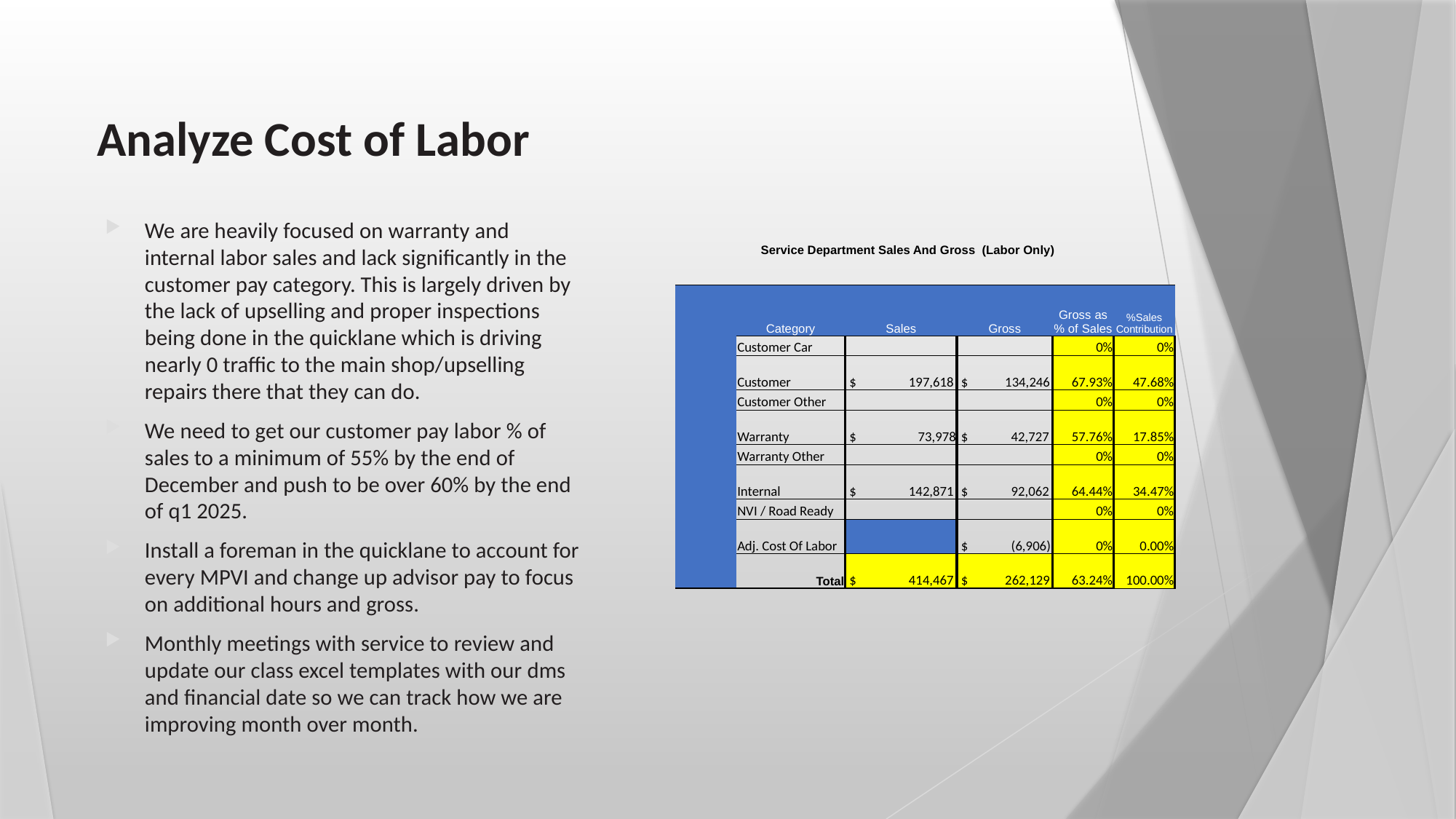

# Analyze Cost of Labor

We are heavily focused on warranty and internal labor sales and lack significantly in the customer pay category. This is largely driven by the lack of upselling and proper inspections being done in the quicklane which is driving nearly 0 traffic to the main shop/upselling repairs there that they can do.
We need to get our customer pay labor % of sales to a minimum of 55% by the end of December and push to be over 60% by the end of q1 2025.
Install a foreman in the quicklane to account for every MPVI and change up advisor pay to focus on additional hours and gross.
Monthly meetings with service to review and update our class excel templates with our dms and financial date so we can track how we are improving month over month.

| Service Department Sales And Gross (Labor Only) |  |  |  |  |  |
| --- | --- | --- | --- | --- | --- |
|  |  |  |  |  |  |
|  | Category | Sales | Gross | Gross as % of Sales | %Sales Contribution |
|  | Customer Car |  |  | 0% | 0% |
|  | Customer | $ 197,618 | $ 134,246 | 67.93% | 47.68% |
|  | Customer Other |  |  | 0% | 0% |
|  | Warranty | $ 73,978 | $ 42,727 | 57.76% | 17.85% |
|  | Warranty Other |  |  | 0% | 0% |
|  | Internal | $ 142,871 | $ 92,062 | 64.44% | 34.47% |
|  | NVI / Road Ready |  |  | 0% | 0% |
|  | Adj. Cost Of Labor |  | $ (6,906) | 0% | 0.00% |
|  | Total | $ 414,467 | $ 262,129 | 63.24% | 100.00% |